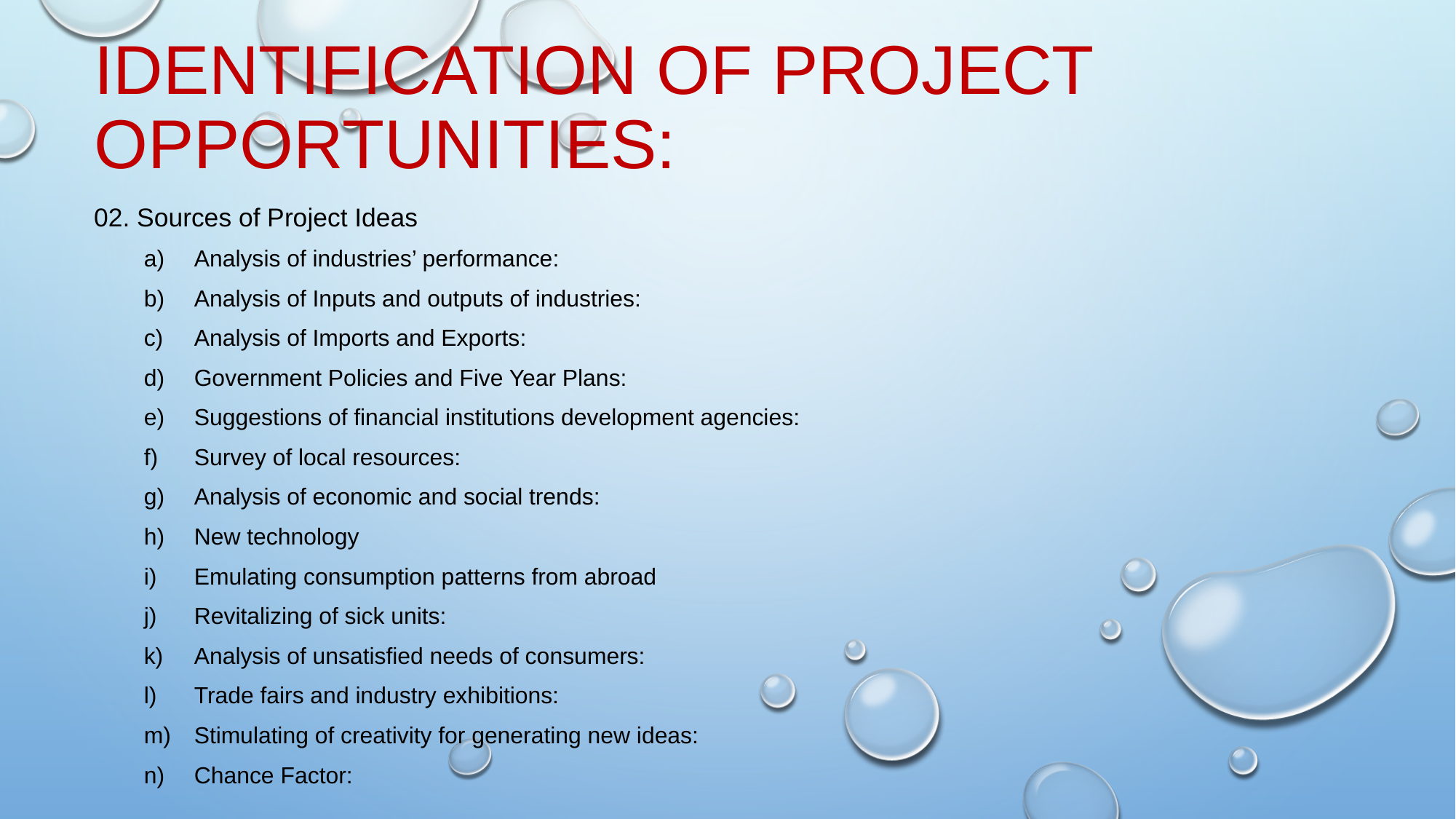

# Identification of project opportunities:
02. Sources of Project Ideas
Analysis of industries’ performance:
Analysis of Inputs and outputs of industries:
Analysis of Imports and Exports:
Government Policies and Five Year Plans:
Suggestions of financial institutions development agencies:
Survey of local resources:
Analysis of economic and social trends:
New technology
Emulating consumption patterns from abroad
Revitalizing of sick units:
Analysis of unsatisfied needs of consumers:
Trade fairs and industry exhibitions:
Stimulating of creativity for generating new ideas:
Chance Factor: